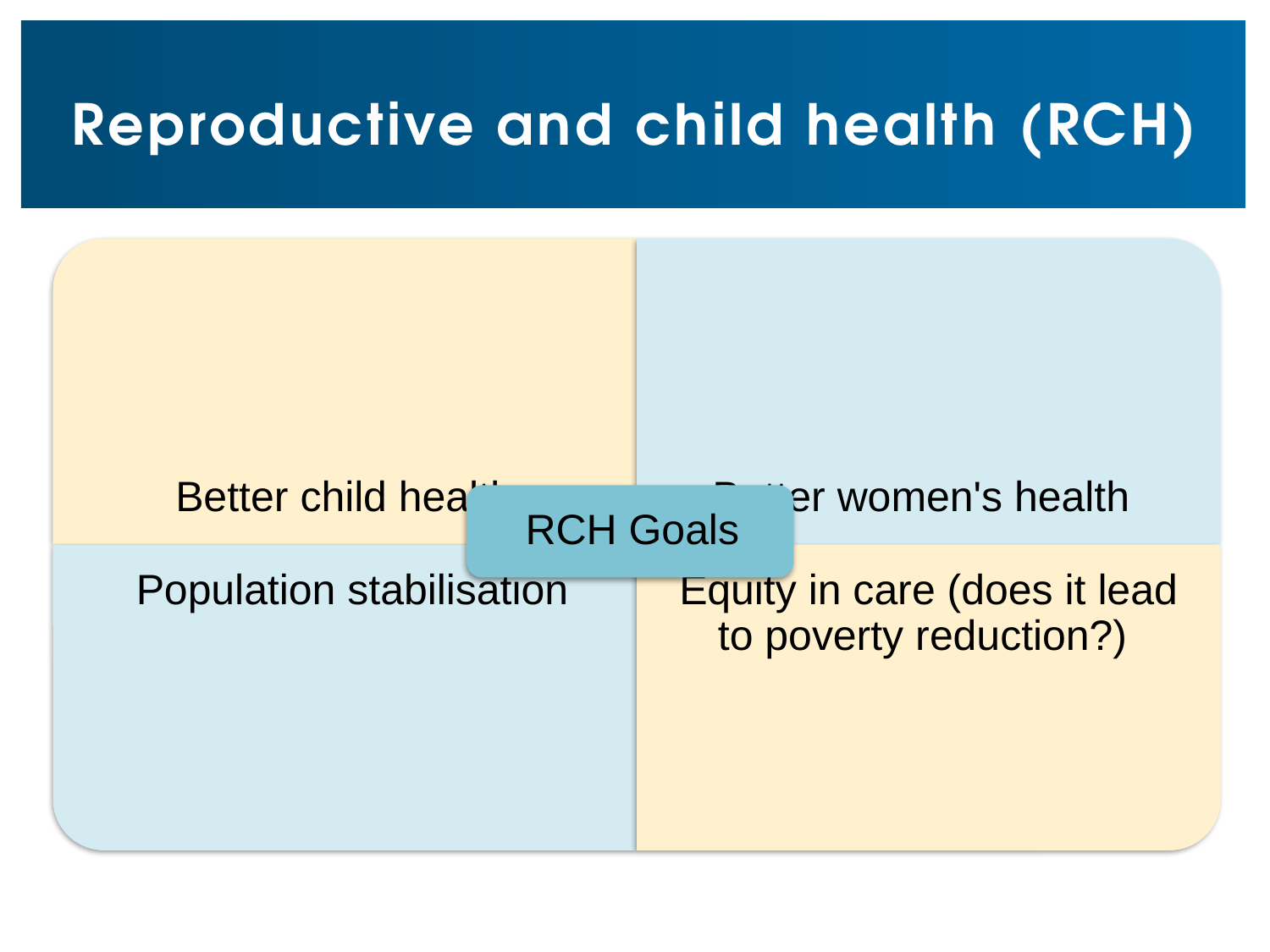

# Reproductive and child health (RCH)
Better child health
Better women's health
Population stabilisation
Equity in care (does it lead to poverty reduction?)
RCH Goals